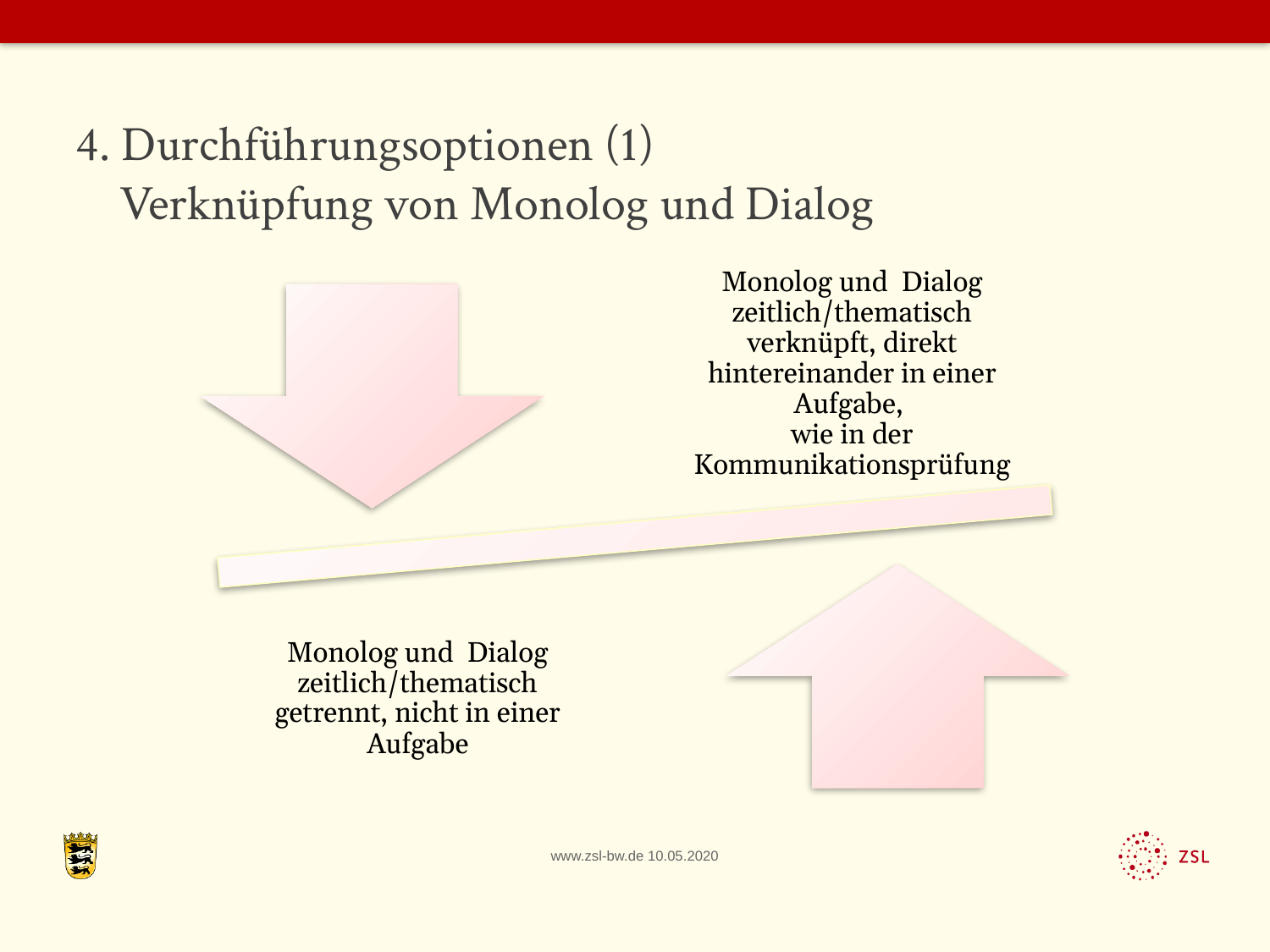

# 4. Durchführungsoptionen (1) Verknüpfung von Monolog und Dialog
Monolog und  Dialog zeitlich/thematisch verknüpft, direkt hintereinander in einer Aufgabe,
wie in der Kommunikationsprüfung
Monolog und  Dialog zeitlich/thematisch getrennt, nicht in einer Aufgabe